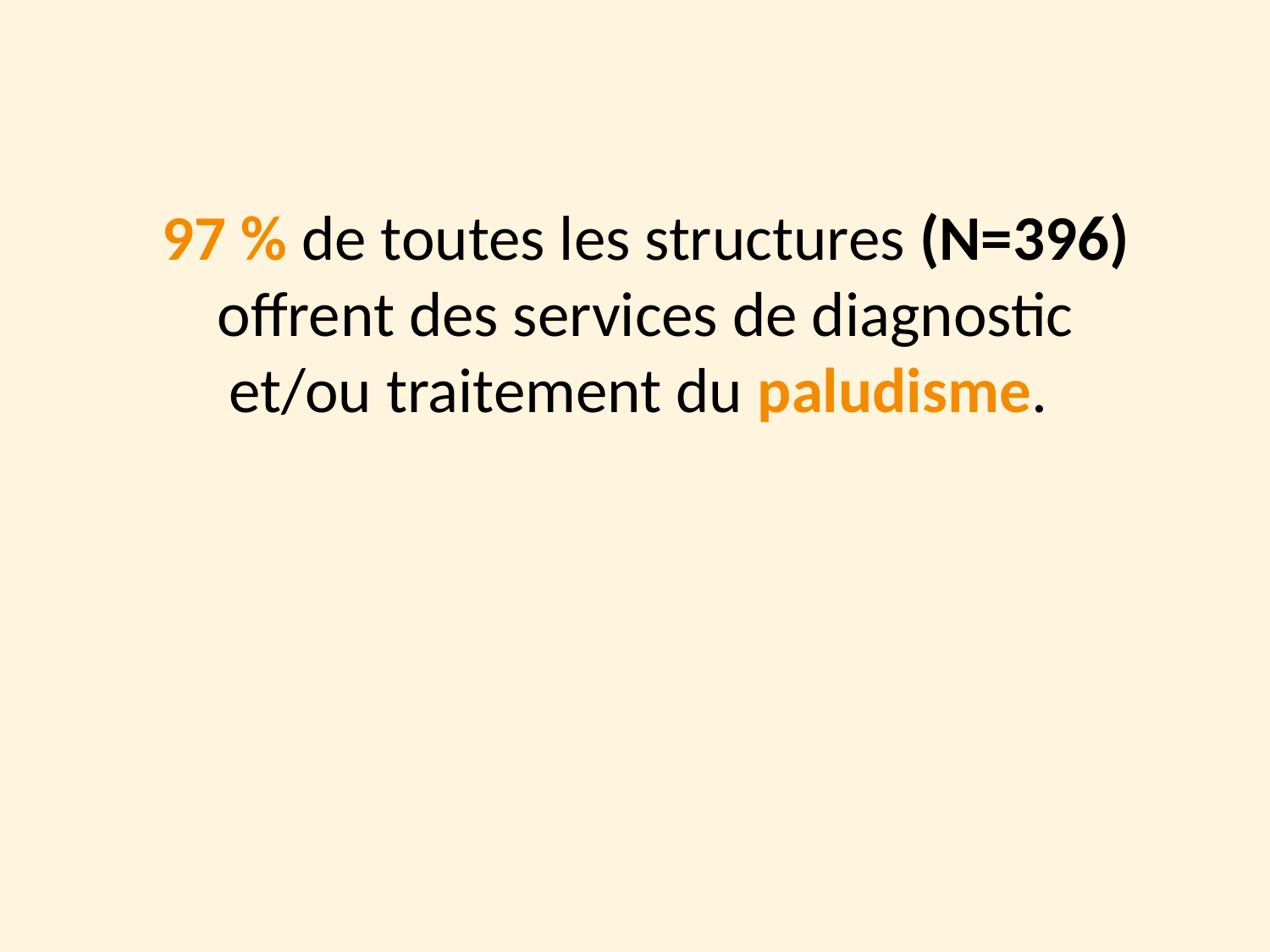

97 % de toutes les structures (N=396) offrent des services de diagnostic et/ou traitement du paludisme.